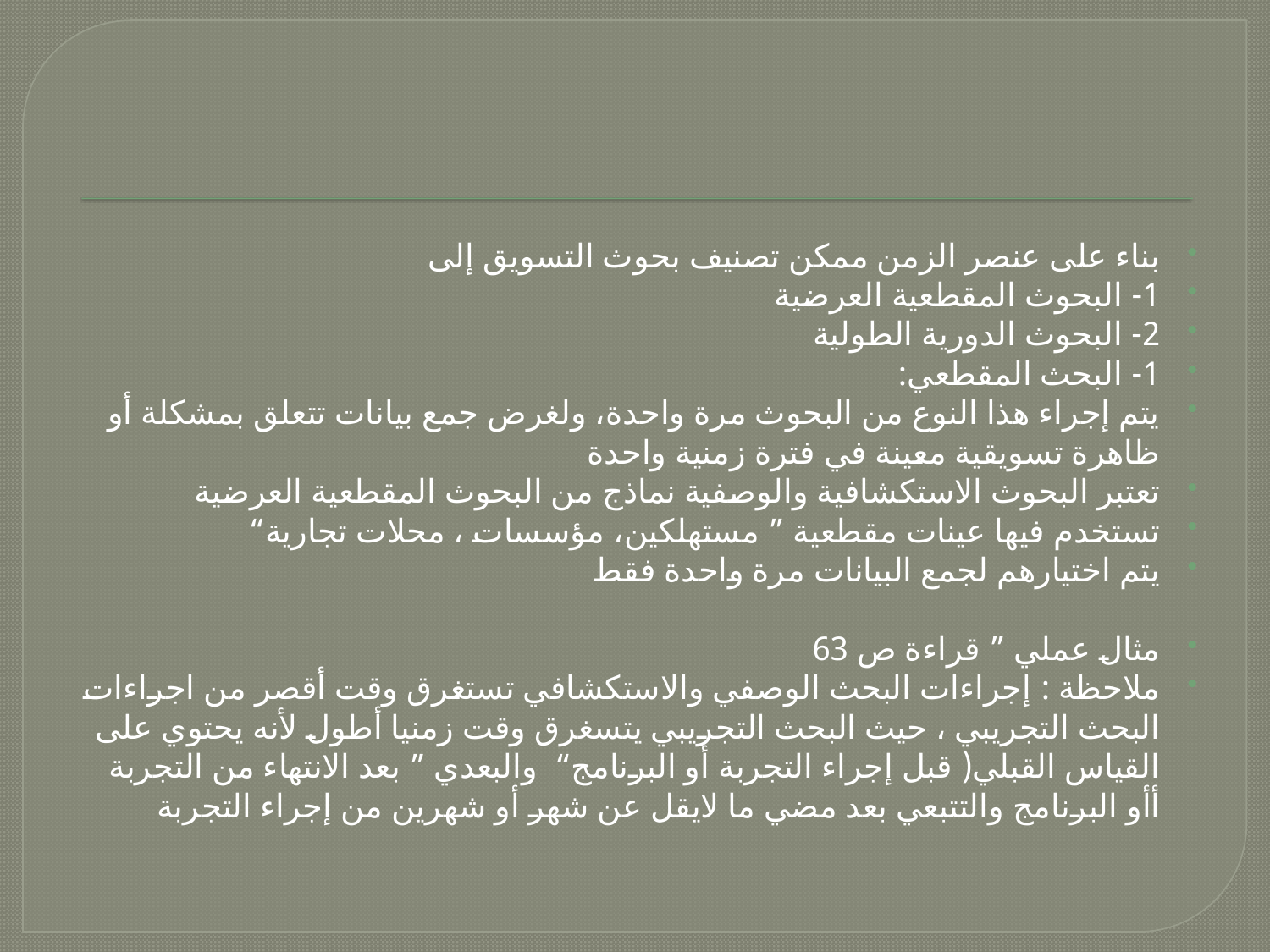

#
بناء على عنصر الزمن ممكن تصنيف بحوث التسويق إلى
1- البحوث المقطعية العرضية
2- البحوث الدورية الطولية
1- البحث المقطعي:
يتم إجراء هذا النوع من البحوث مرة واحدة، ولغرض جمع بيانات تتعلق بمشكلة أو ظاهرة تسويقية معينة في فترة زمنية واحدة
تعتبر البحوث الاستكشافية والوصفية نماذج من البحوث المقطعية العرضية
تستخدم فيها عينات مقطعية ” مستهلكين، مؤسسات ، محلات تجارية“
يتم اختيارهم لجمع البيانات مرة واحدة فقط

مثال عملي ” قراءة ص 63
ملاحظة : إجراءات البحث الوصفي والاستكشافي تستغرق وقت أقصر من اجراءات البحث التجريبي ، حيث البحث التجريبي يتسغرق وقت زمنيا أطول لأنه يحتوي على القياس القبلي( قبل إجراء التجربة أو البرنامج“  والبعدي ” بعد الانتهاء من التجربة أأو البرنامج والتتبعي بعد مضي ما لايقل عن شهر أو شهرين من إجراء التجربة